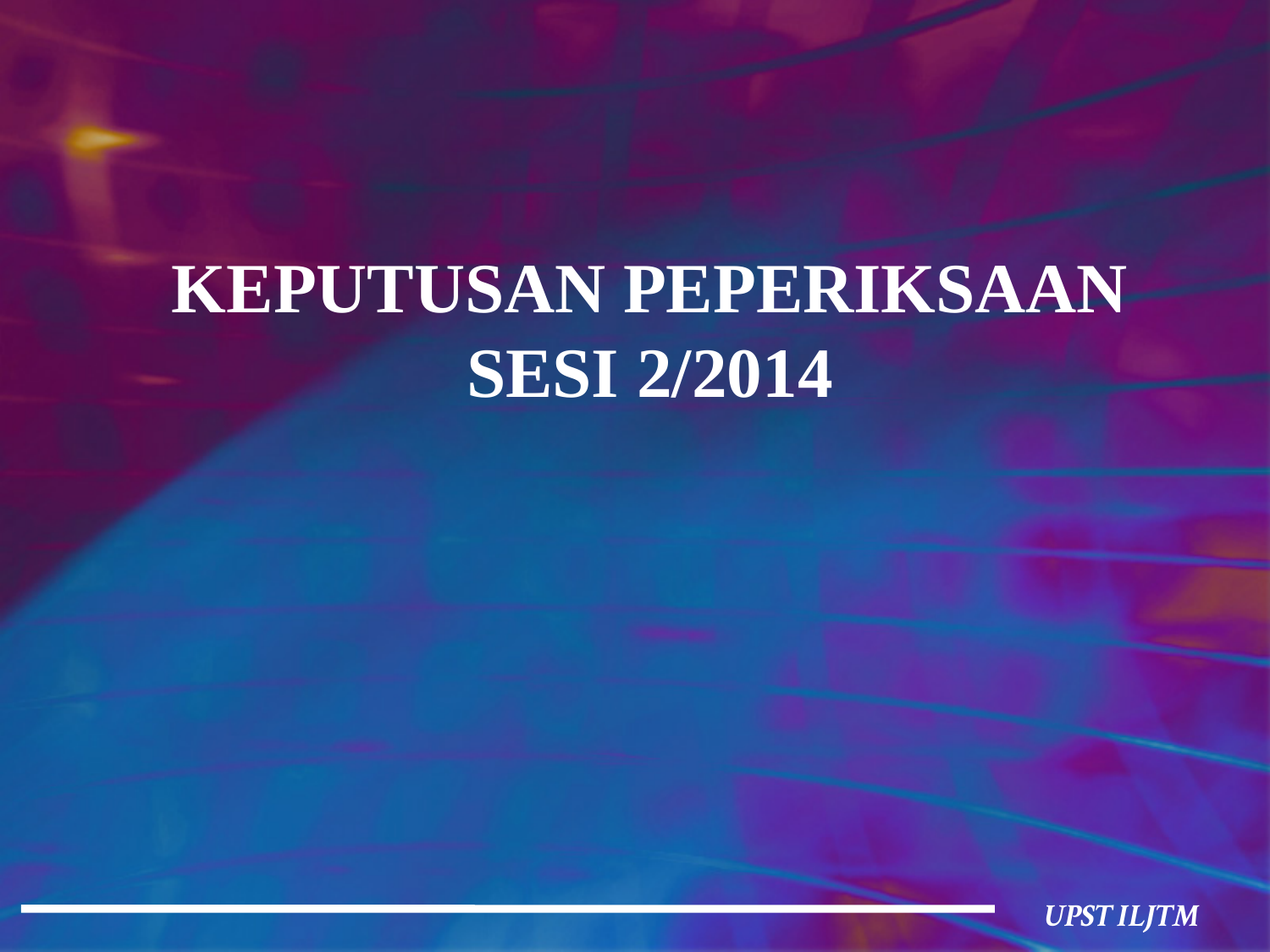

# KEPUTUSAN PEPERIKSAAN SESI 2/2014
UPST ILJTM